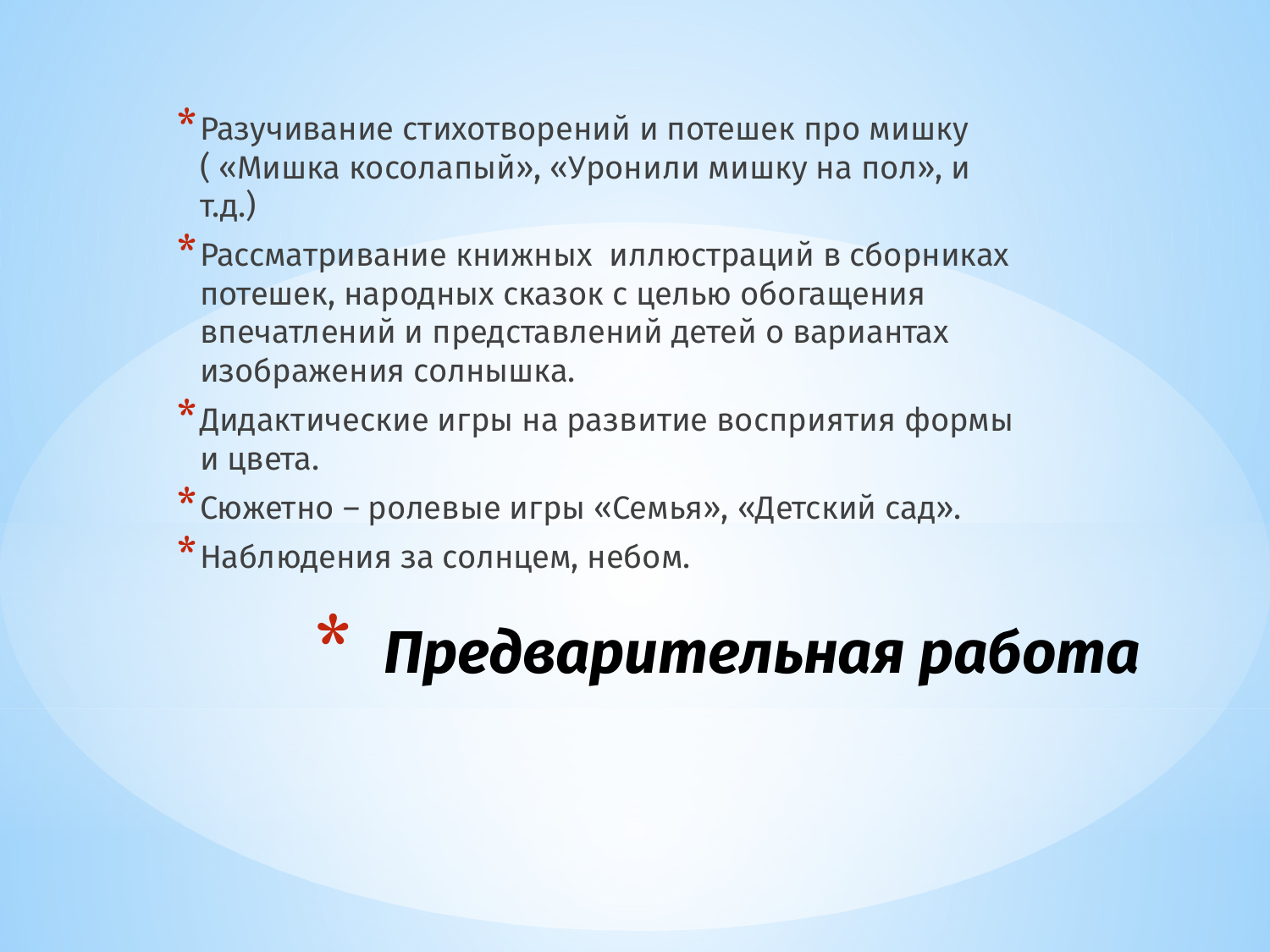

Разучивание стихотворений и потешек про мишку ( «Мишка косолапый», «Уронили мишку на пол», и т.д.)
Рассматривание книжных  иллюстраций в сборниках потешек, народных сказок с целью обогащения впечатлений и представлений детей о вариантах изображения солнышка.
Дидактические игры на развитие восприятия формы и цвета.
Сюжетно – ролевые игры «Семья», «Детский сад».
Наблюдения за солнцем, небом.

# Предварительная работа